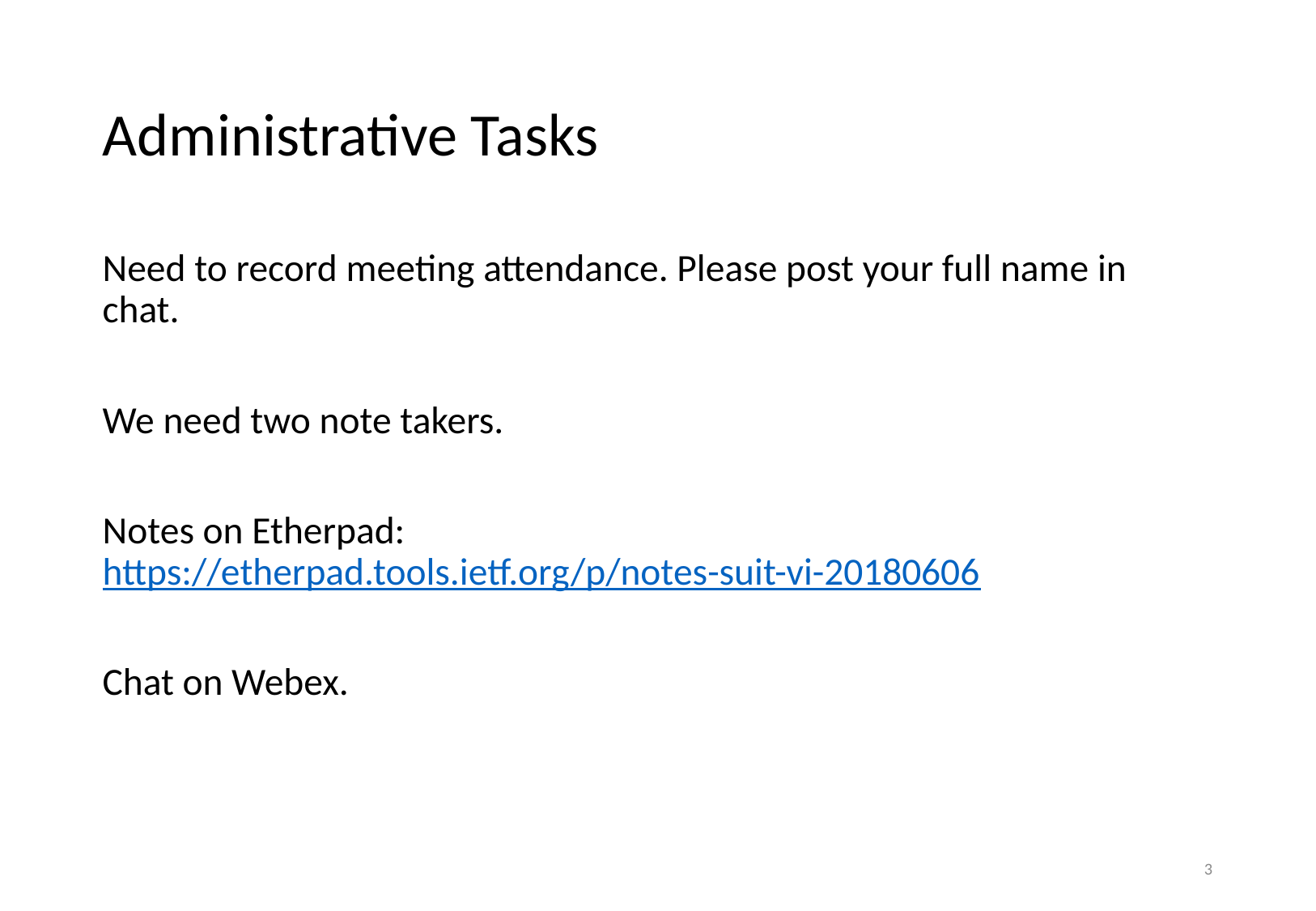

# Administrative Tasks
Need to record meeting attendance. Please post your full name in chat.

We need two note takers.

Notes on Etherpad: https://etherpad.tools.ietf.org/p/notes-suit-vi-20180606

Chat on Webex.

3